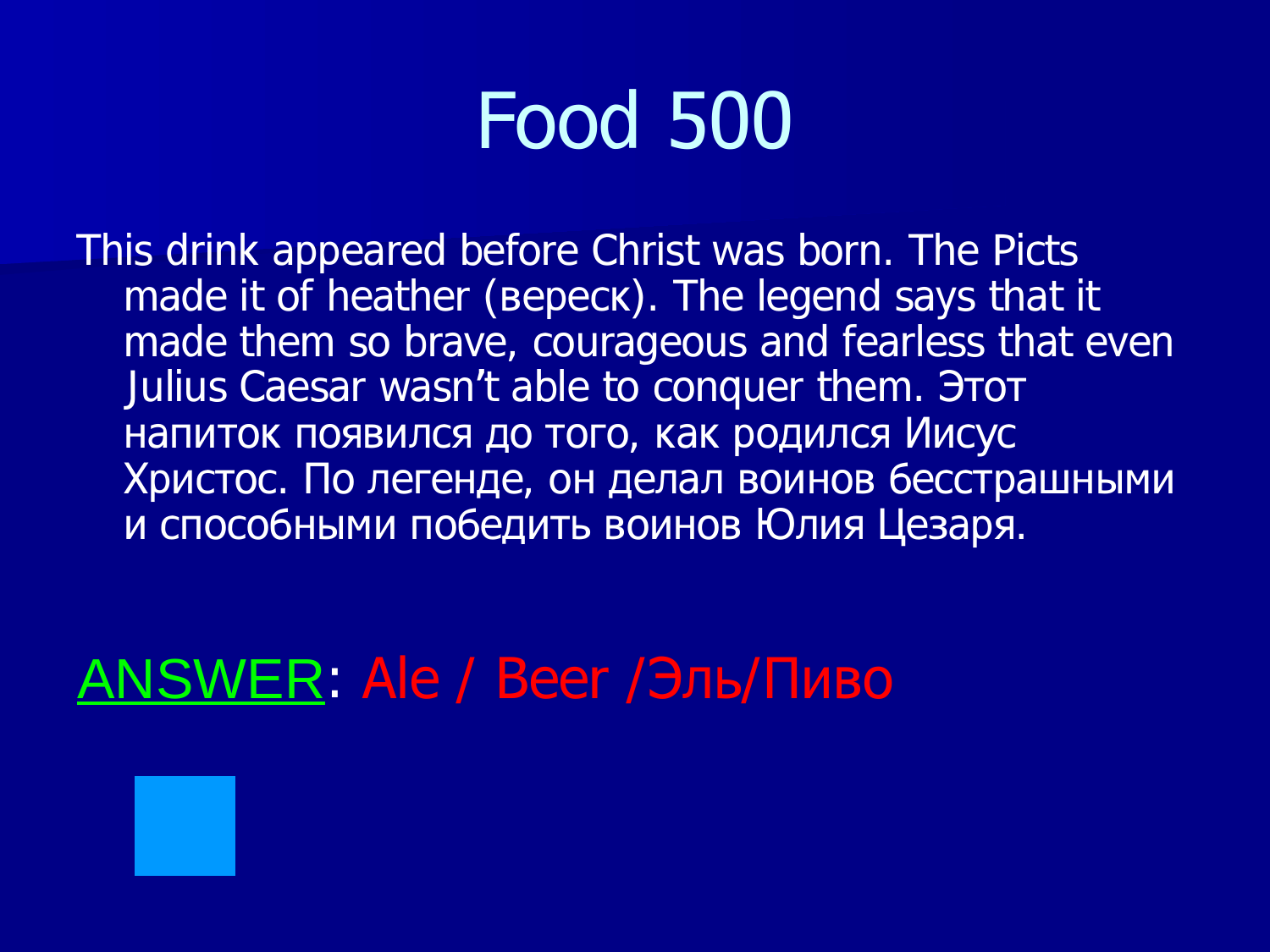

# Food 500
This drink appeared before Christ was born. The Picts made it of heather (вереск). The legend says that it made them so brave, courageous and fearless that even Julius Caesar wasn’t able to conquer them. Этот напиток появился до того, как родился Иисус Христос. По легенде, он делал воинов бесстрашными и способными победить воинов Юлия Цезаря.
ANSWER: Ale / Beer /Эль/Пиво